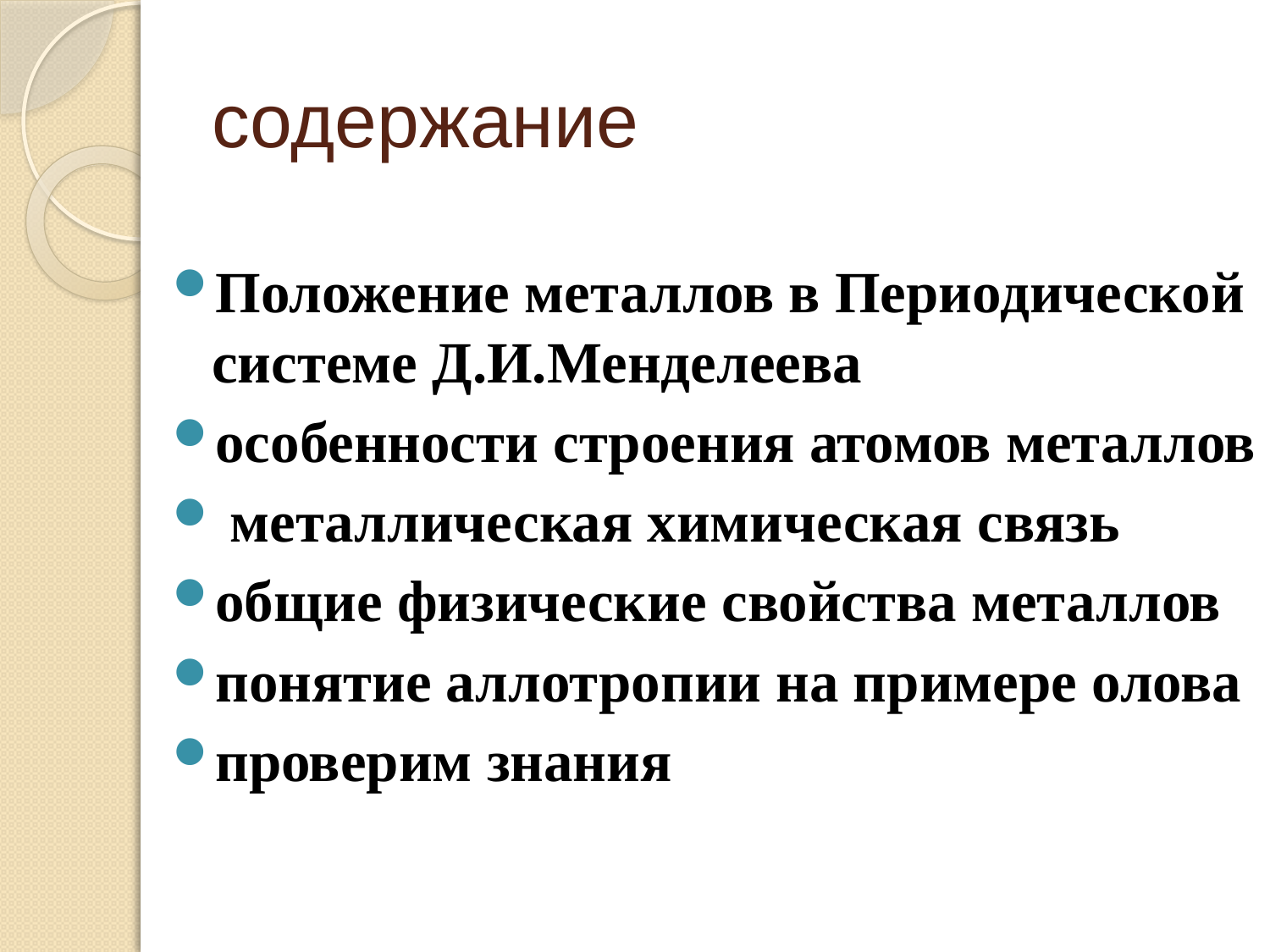

# содержание
Положение металлов в Периодической системе Д.И.Менделеева
особенности строения атомов металлов
 металлическая химическая связь
общие физические свойства металлов
понятие аллотропии на примере олова
проверим знания